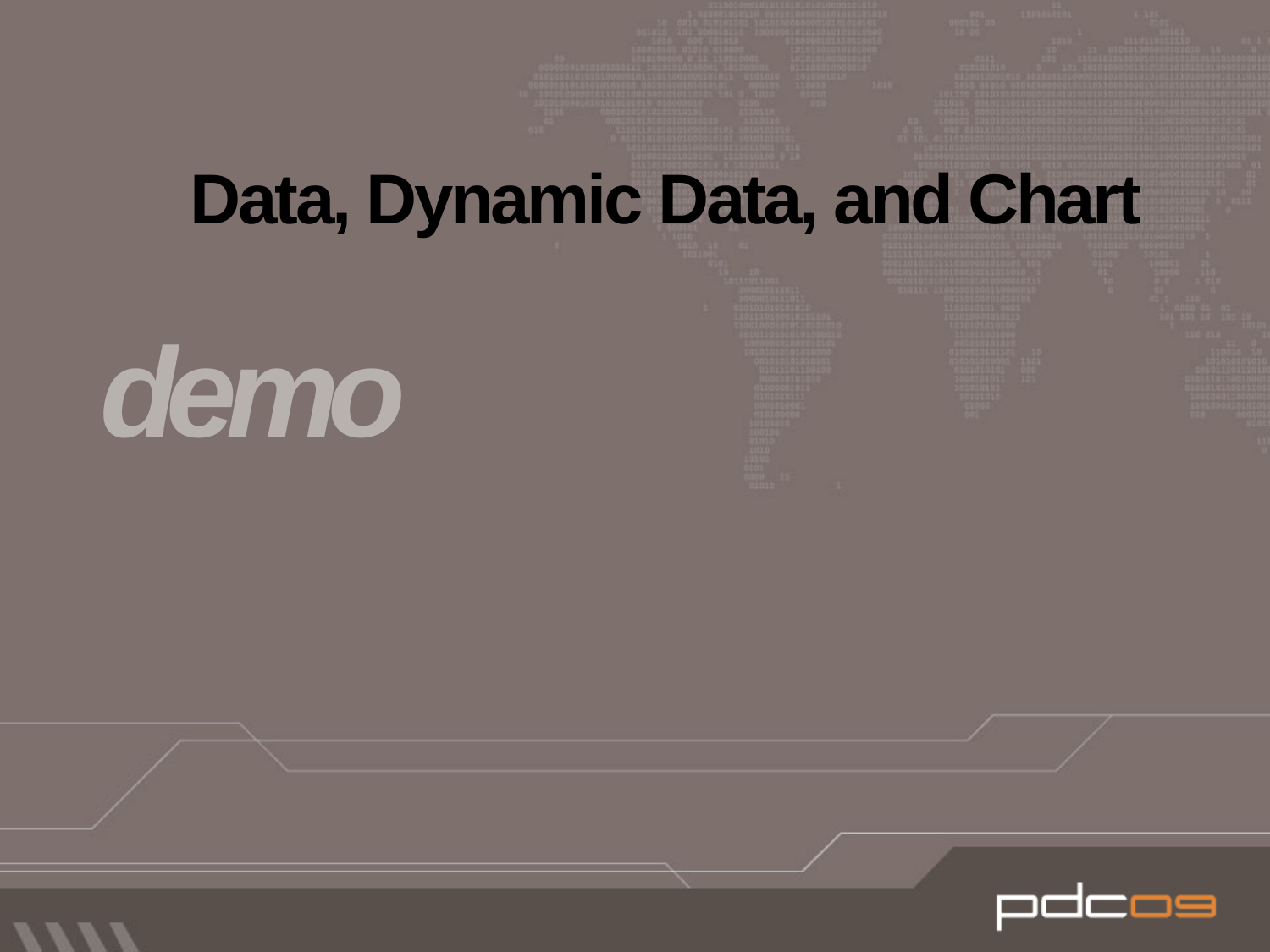

# Data, Dynamic Data, and Chart
demo